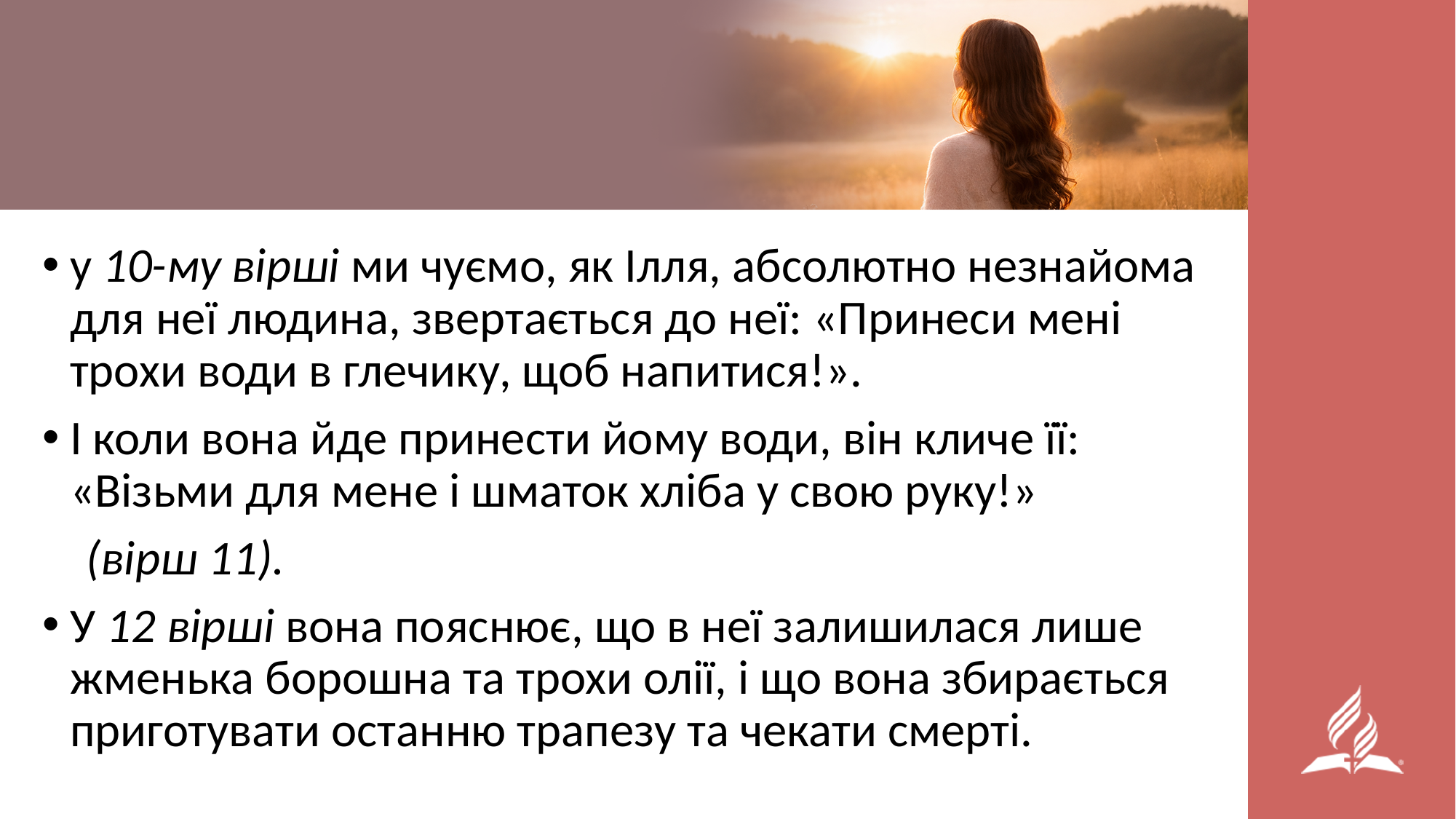

у 10-му вірші ми чуємо, як Ілля, абсолютно незнайома для неї людина, звертається до неї: «Принеси мені трохи води в глечику, щоб напитися!».
І коли вона йде принести йому води, він кличе її: «Візьми для мене і шматок хліба у свою руку!»
    (вірш 11).
У 12 вірші вона пояснює, що в неї залишилася лише жменька борошна та трохи олії, і що вона збирається приготувати останню трапезу та чекати смерті.